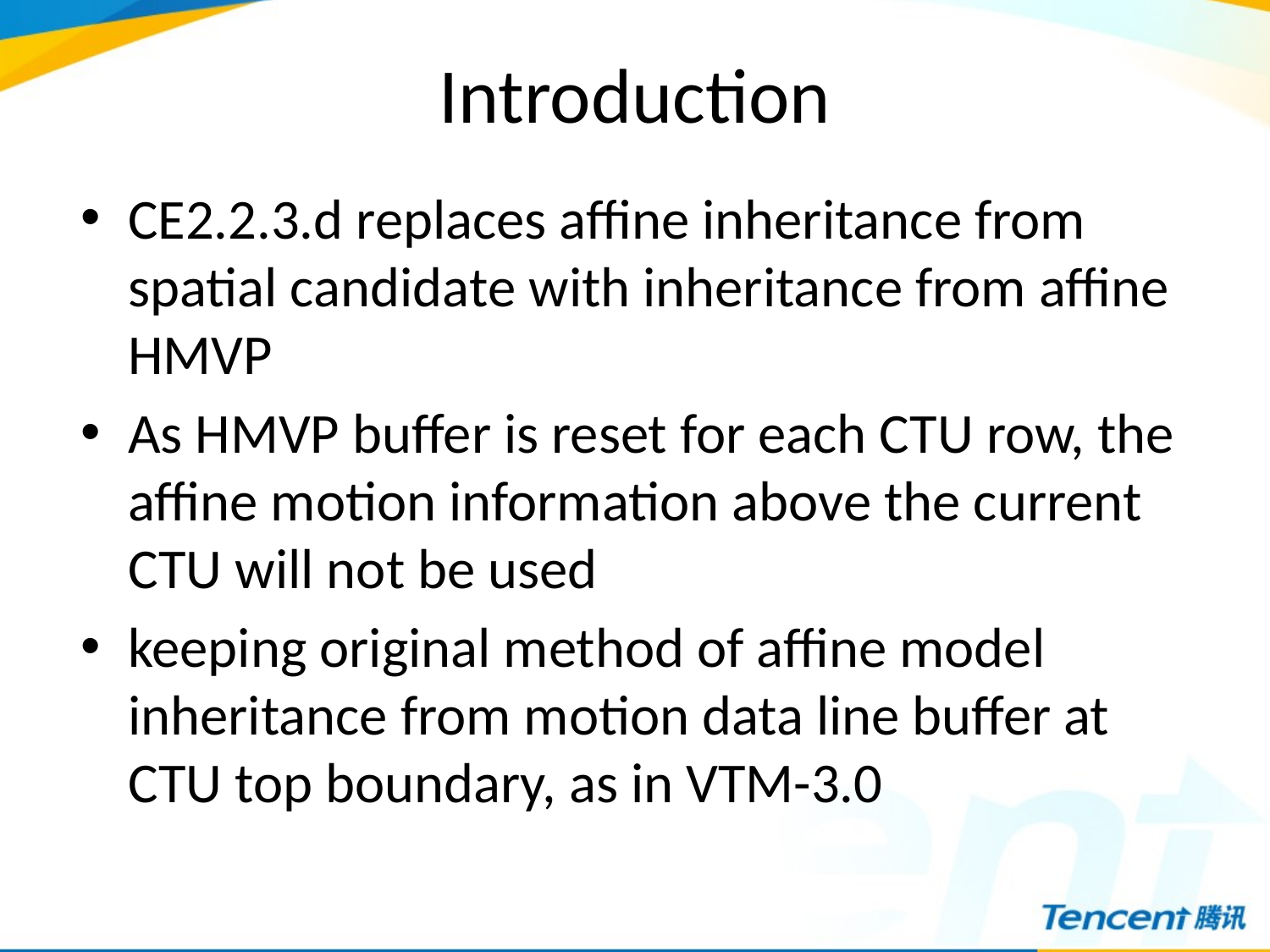

# Introduction
CE2.2.3.d replaces affine inheritance from spatial candidate with inheritance from affine HMVP
As HMVP buffer is reset for each CTU row, the affine motion information above the current CTU will not be used
keeping original method of affine model inheritance from motion data line buffer at CTU top boundary, as in VTM-3.0